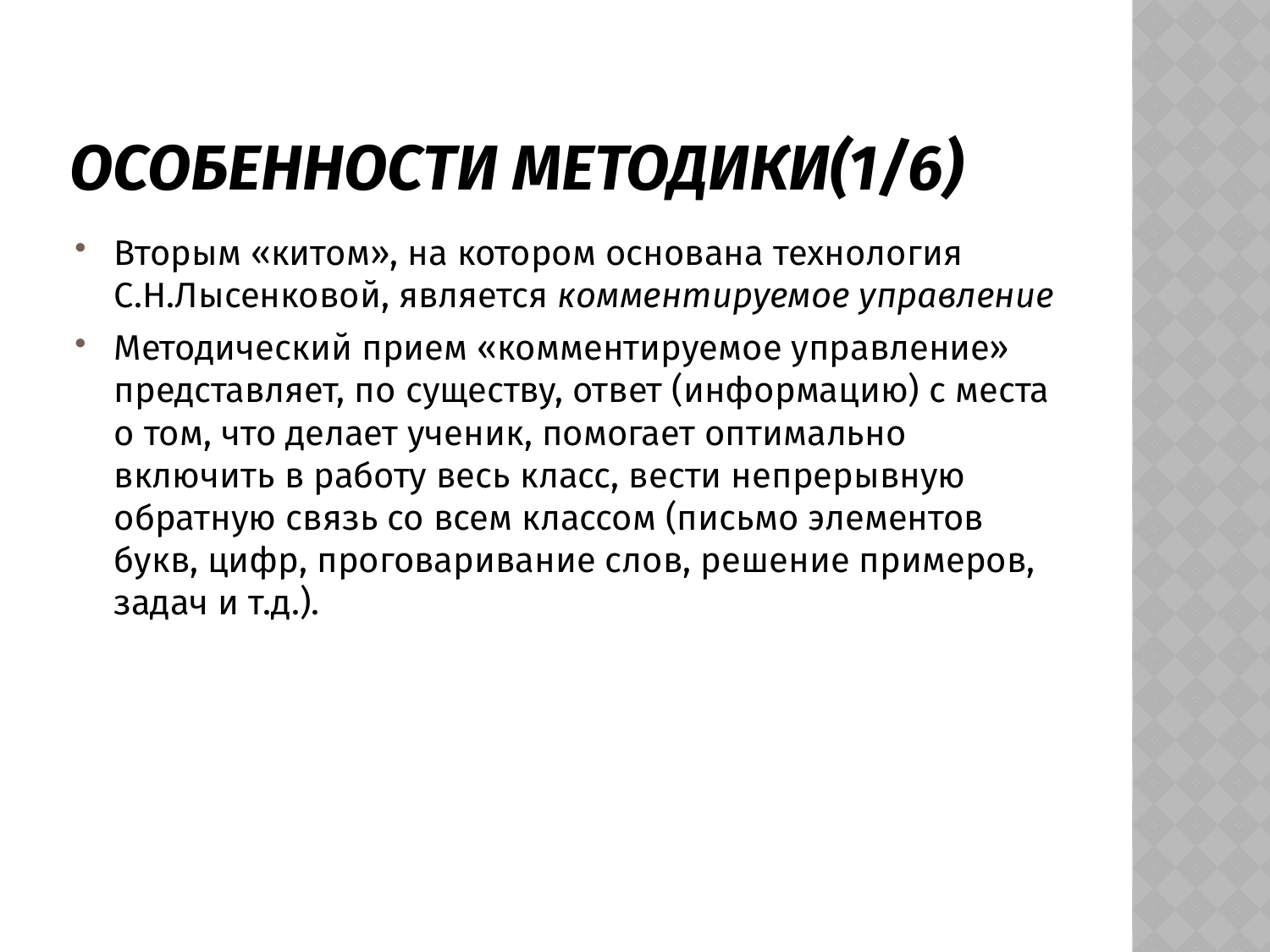

# Особенности методики(1/6)
Вторым «китом», на котором основана технология С.Н.Лысенковой, является комментируемое управление
Методический прием «комментируемое управление» представляет, по существу, ответ (информацию) с места о том, что делает ученик, помогает оптимально включить в работу весь класс, вести непрерывную обратную связь со всем классом (письмо элементов букв, цифр, проговаривание слов, решение примеров, задач и т.д.).